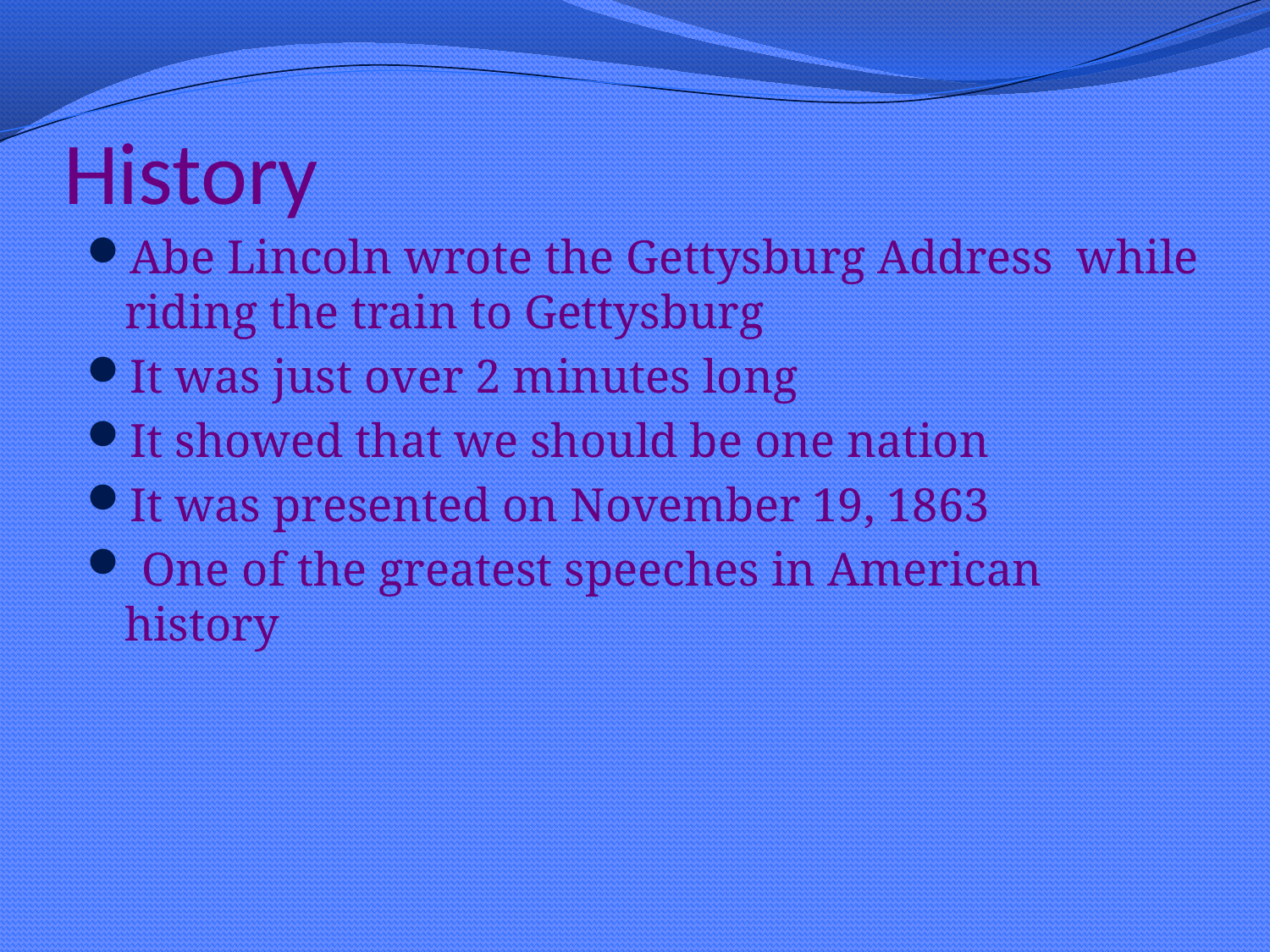

# History
Abe Lincoln wrote the Gettysburg Address  while riding the train to Gettysburg
It was just over 2 minutes long
It showed that we should be one nation
It was presented on November 19, 1863
 One of the greatest speeches in American history